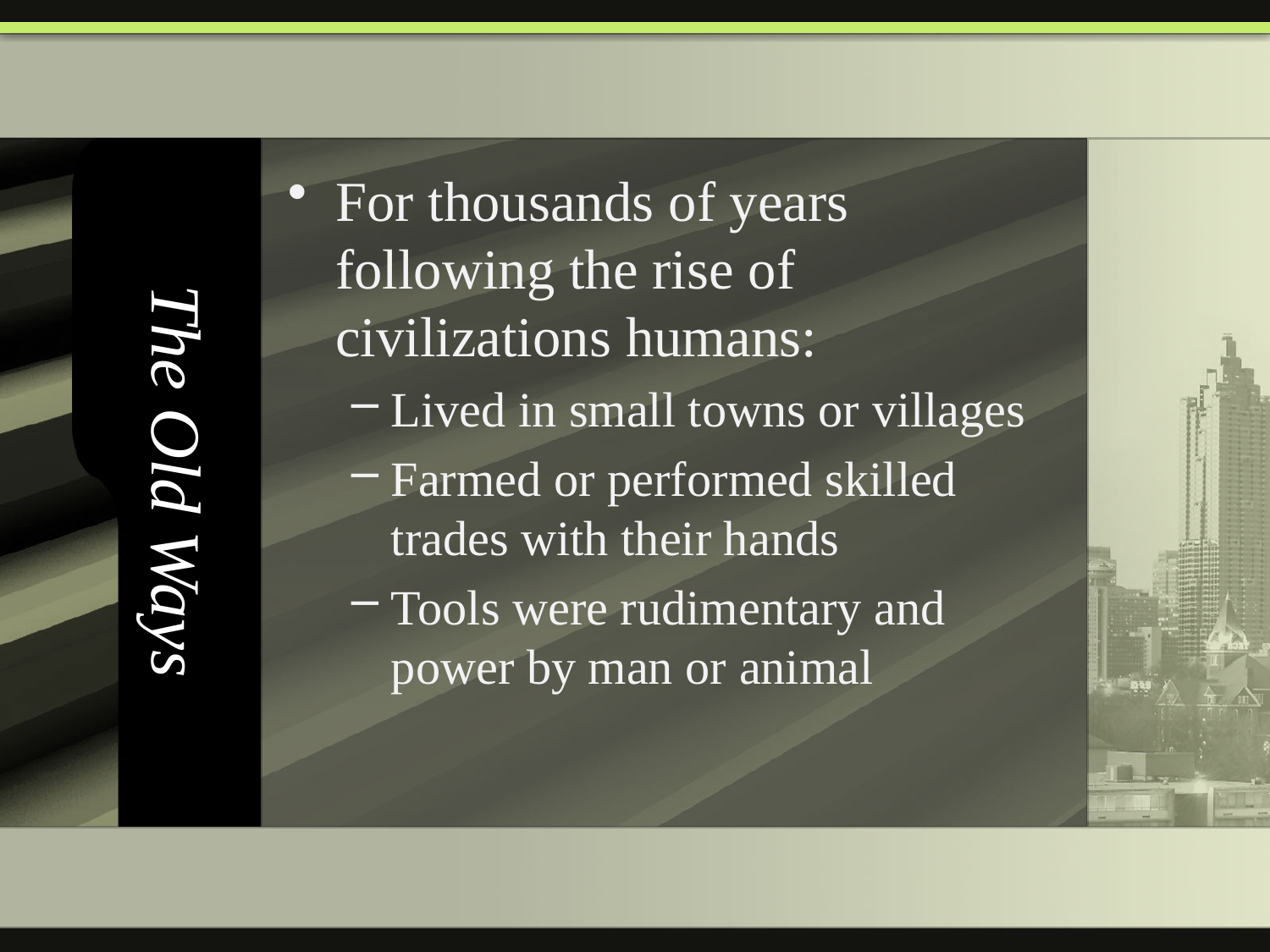

# The Old Ways
For thousands of years following the rise of civilizations humans:
Lived in small towns or villages
Farmed or performed skilled trades with their hands
Tools were rudimentary and power by man or animal